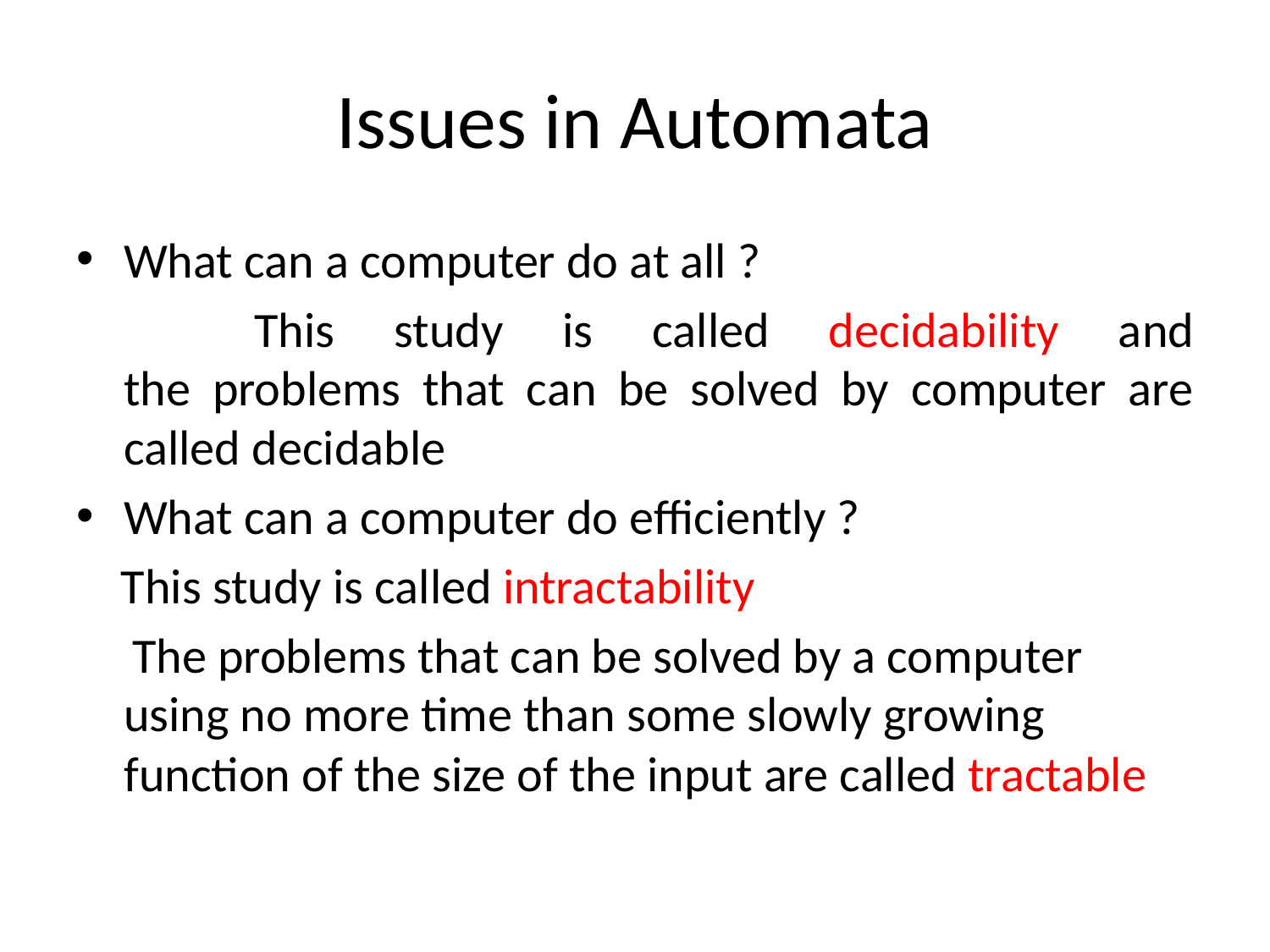

# Issues in Automata
What can a computer do at all ?
   This study is called decidability and
the problems that can be solved by computer are called decidable
What can a computer do efficiently ?
    This study is called intractability
     The problems that can be solved by a computer using no more time than some slowly growing function of the size of the input are called tractable